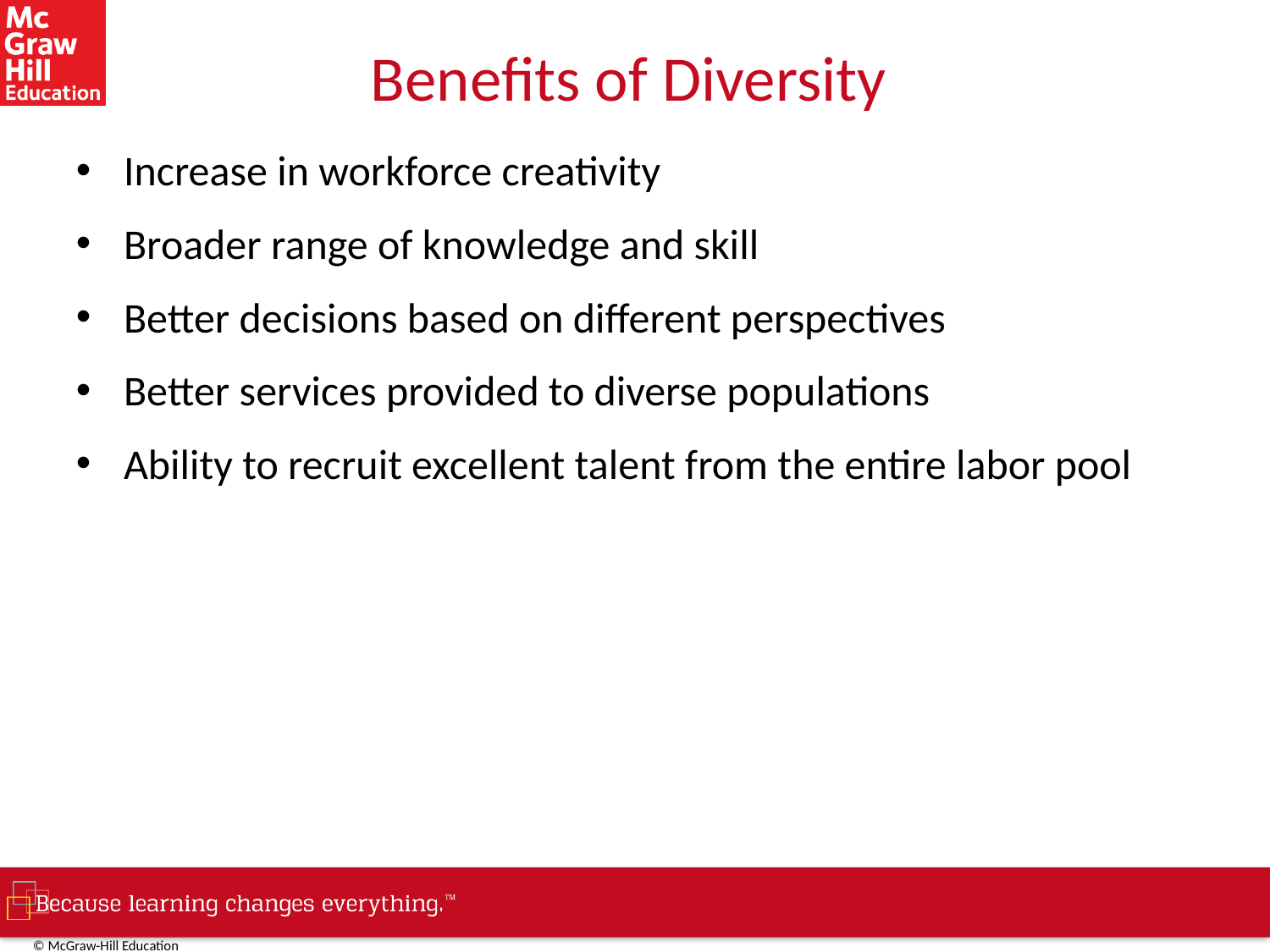

# Benefits of Diversity
Increase in workforce creativity
Broader range of knowledge and skill
Better decisions based on different perspectives
Better services provided to diverse populations
Ability to recruit excellent talent from the entire labor pool